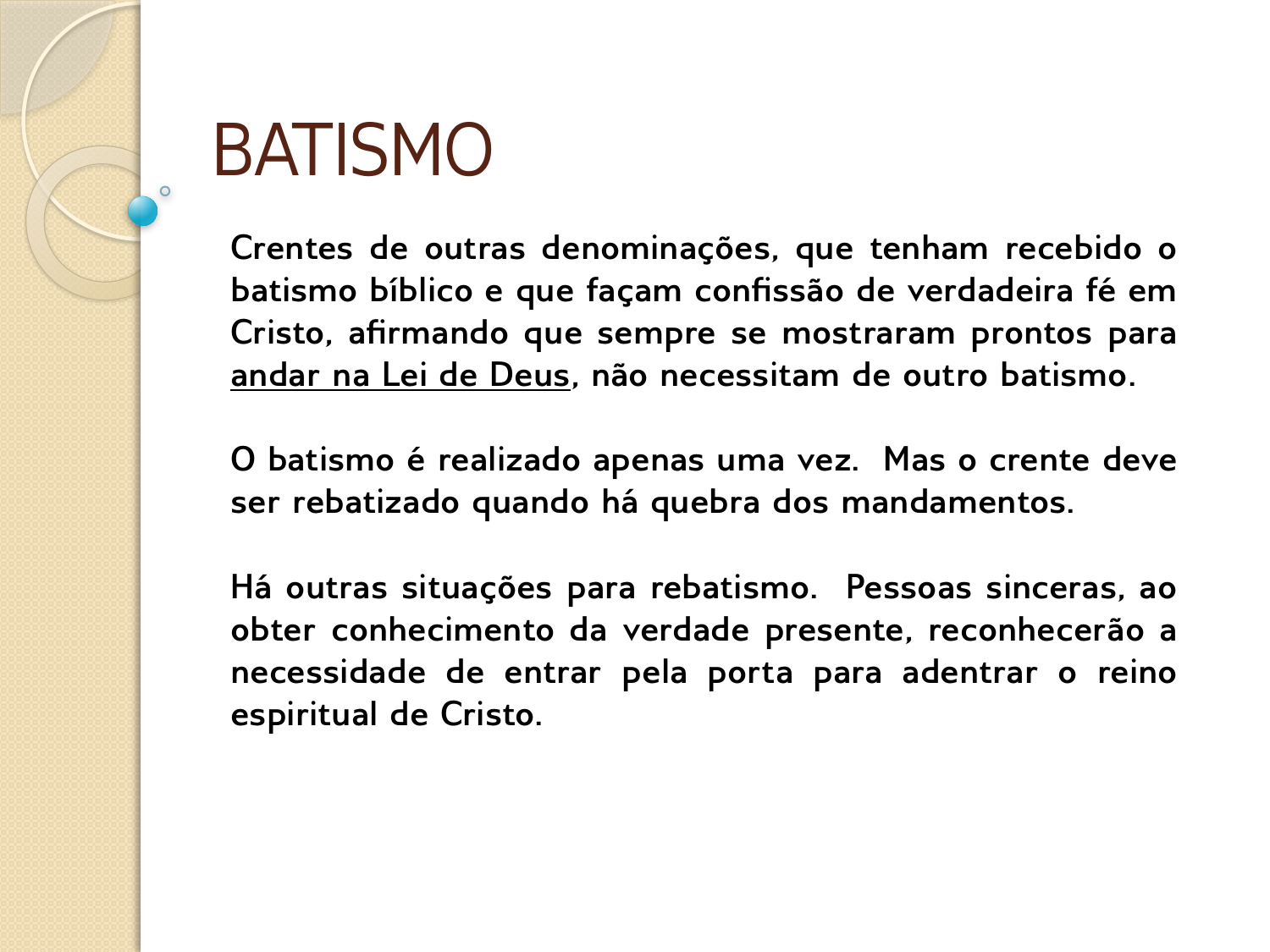

BATISMO
Crentes de outras denominações, que tenham recebido o batismo bíblico e que façam confissão de verdadeira fé em Cristo, afirmando que sempre se mostraram prontos para andar na Lei de Deus, não necessitam de outro batismo.

O batismo é realizado apenas uma vez.  Mas o crente deve ser rebatizado quando há quebra dos mandamentos.

Há outras situações para rebatismo.  Pessoas sinceras, ao obter conhecimento da verdade presente, reconhecerão a necessidade de entrar pela porta para adentrar o reino espiritual de Cristo.